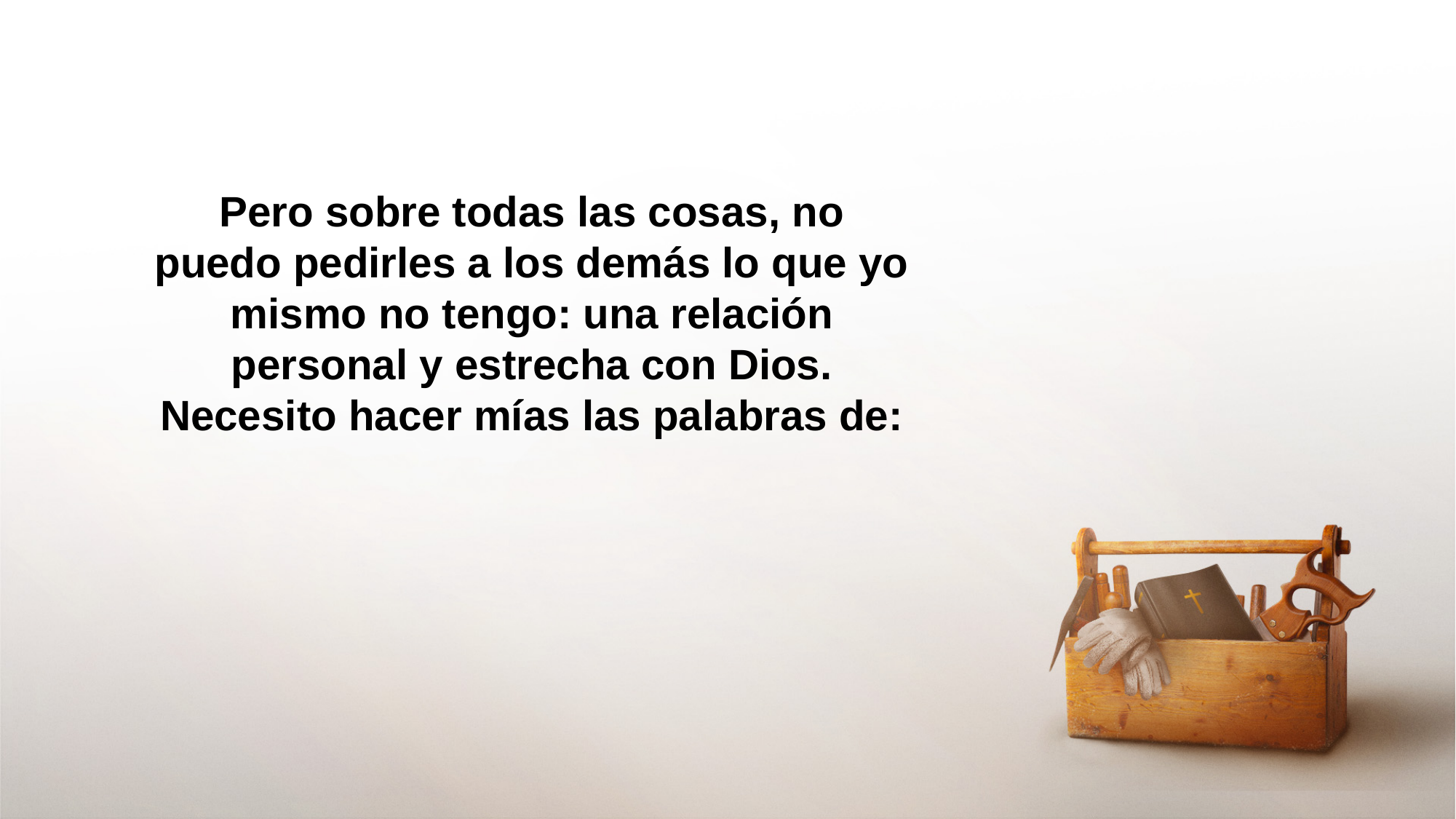

Pero sobre todas las cosas, no puedo pedirles a los demás lo que yo mismo no tengo: una relación personal y estrecha con Dios. Necesito hacer mías las palabras de: